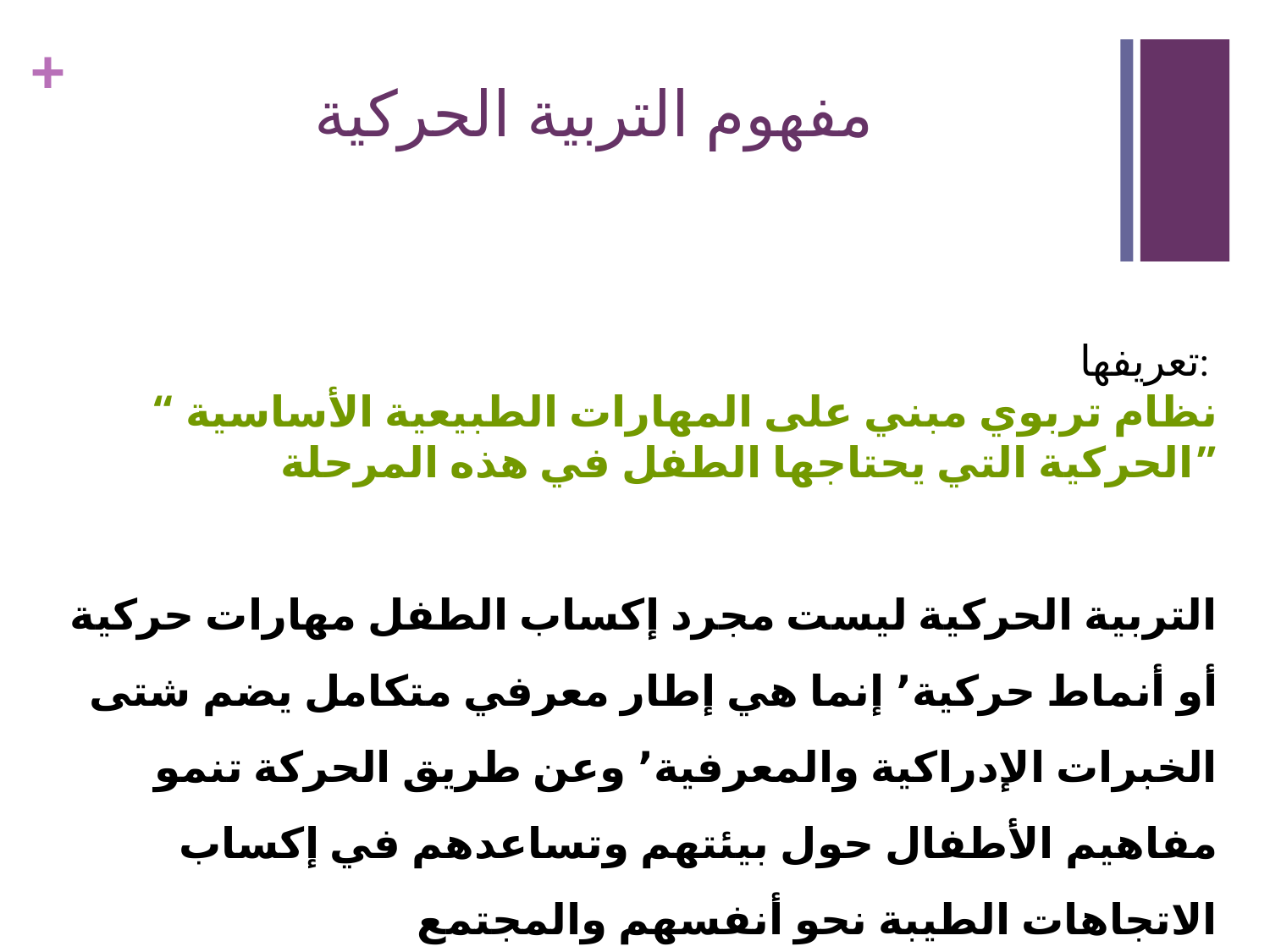

# مفهوم التربية الحركية
تعريفها:
“ نظام تربوي مبني على المهارات الطبيعية الأساسية الحركية التي يحتاجها الطفل في هذه المرحلة”

التربية الحركية ليست مجرد إكساب الطفل مهارات حركية أو أنماط حركية٬ إنما هي إطار معرفي متكامل يضم شتى الخبرات الإدراكية والمعرفية٬ وعن طريق الحركة تنمو مفاهيم الأطفال حول بيئتهم وتساعدهم في إكساب الاتجاهات الطيبة نحو أنفسهم والمجتمع